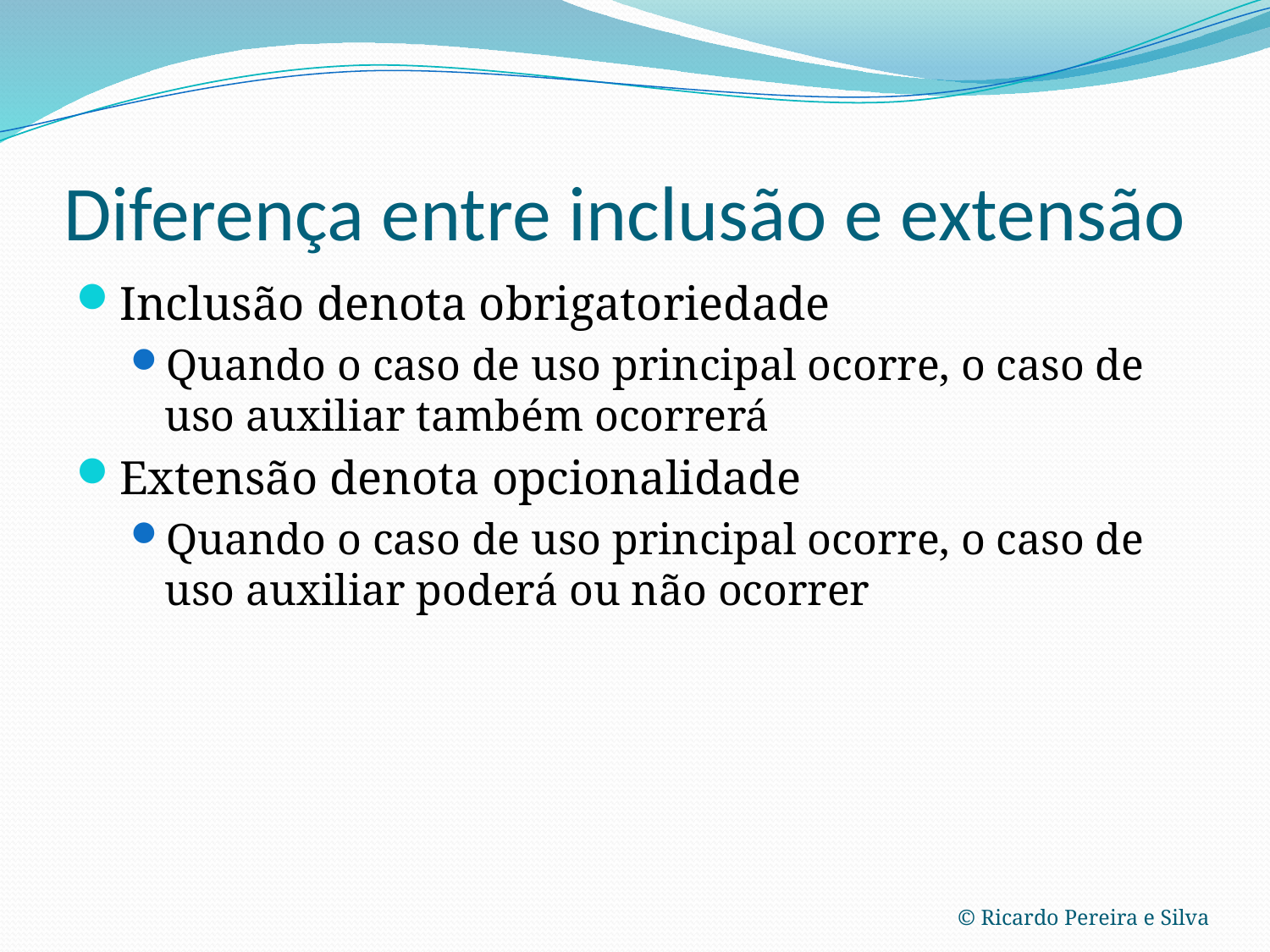

# Diferença entre inclusão e extensão
Inclusão denota obrigatoriedade
Quando o caso de uso principal ocorre, o caso de uso auxiliar também ocorrerá
Extensão denota opcionalidade
Quando o caso de uso principal ocorre, o caso de uso auxiliar poderá ou não ocorrer
© Ricardo Pereira e Silva